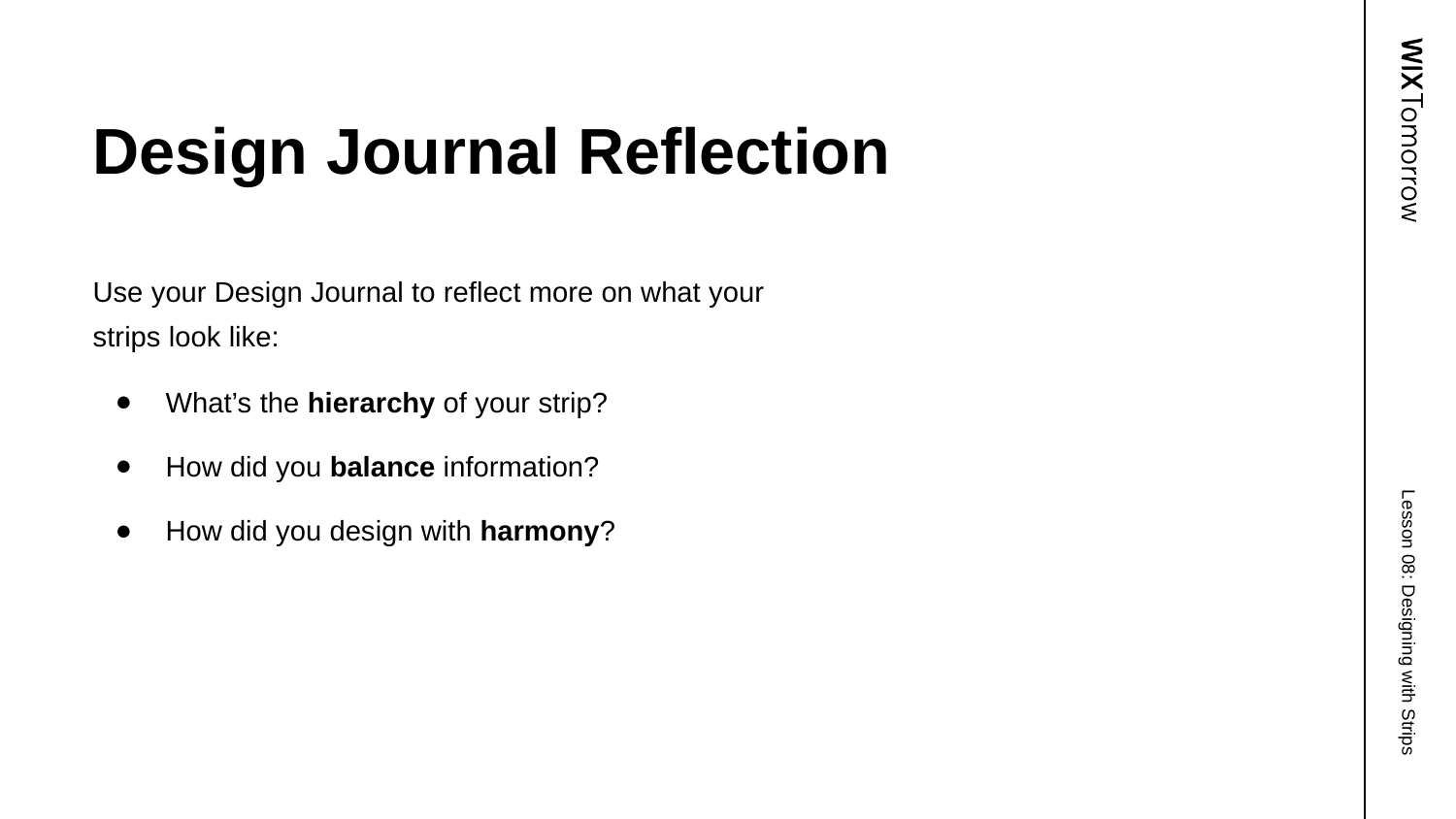

# Design Journal Reflection
Use your Design Journal to reflect more on what your strips look like:
What’s the hierarchy of your strip?
How did you balance information?
How did you design with harmony?